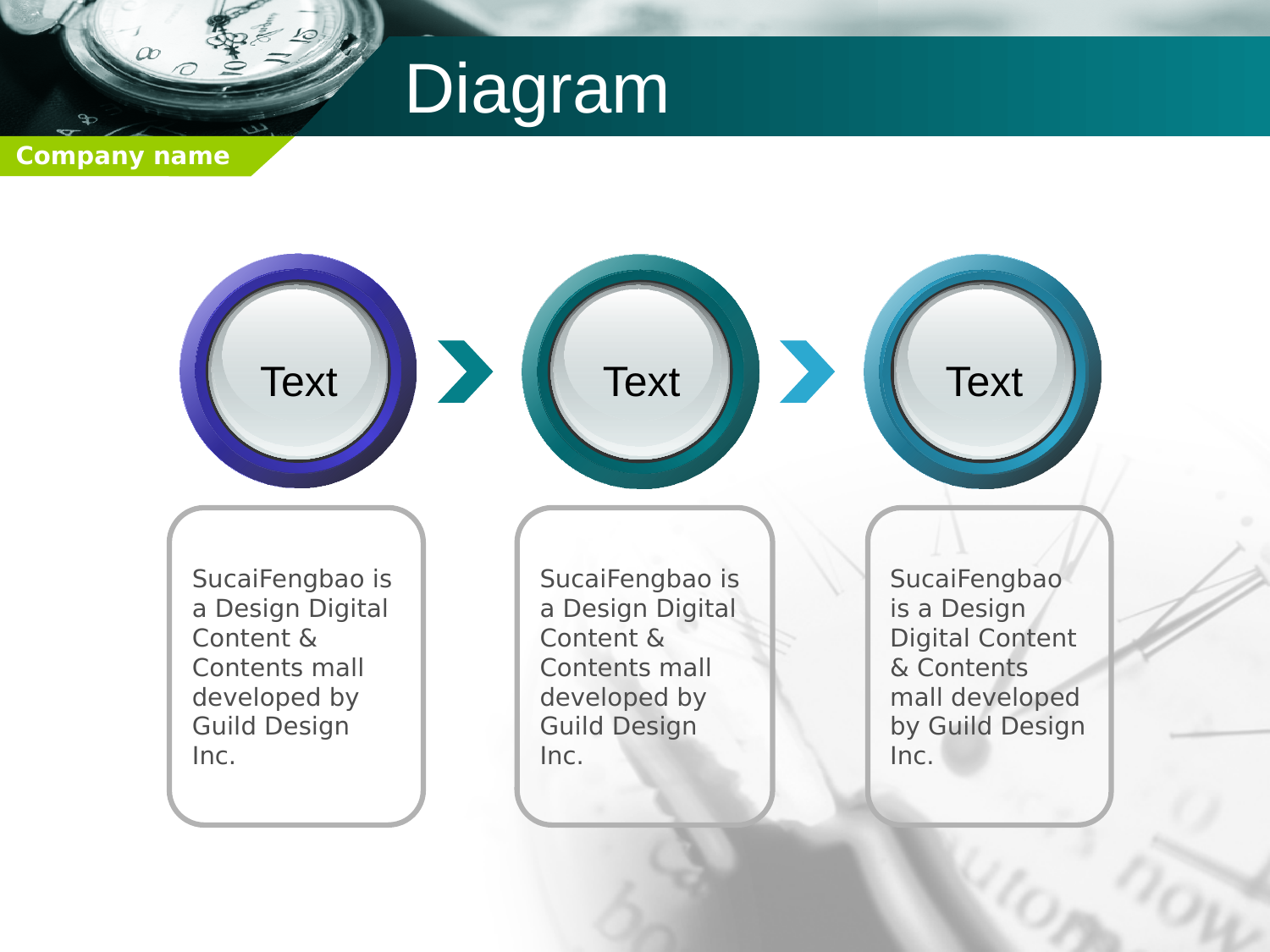

# Diagram

Text
Text
Text
SucaiFengbao is a Design Digital Content & Contents mall developed by Guild Design Inc.
SucaiFengbao is a Design Digital Content & Contents mall developed by Guild Design Inc.
SucaiFengbao is a Design Digital Content & Contents mall developed by Guild Design Inc.